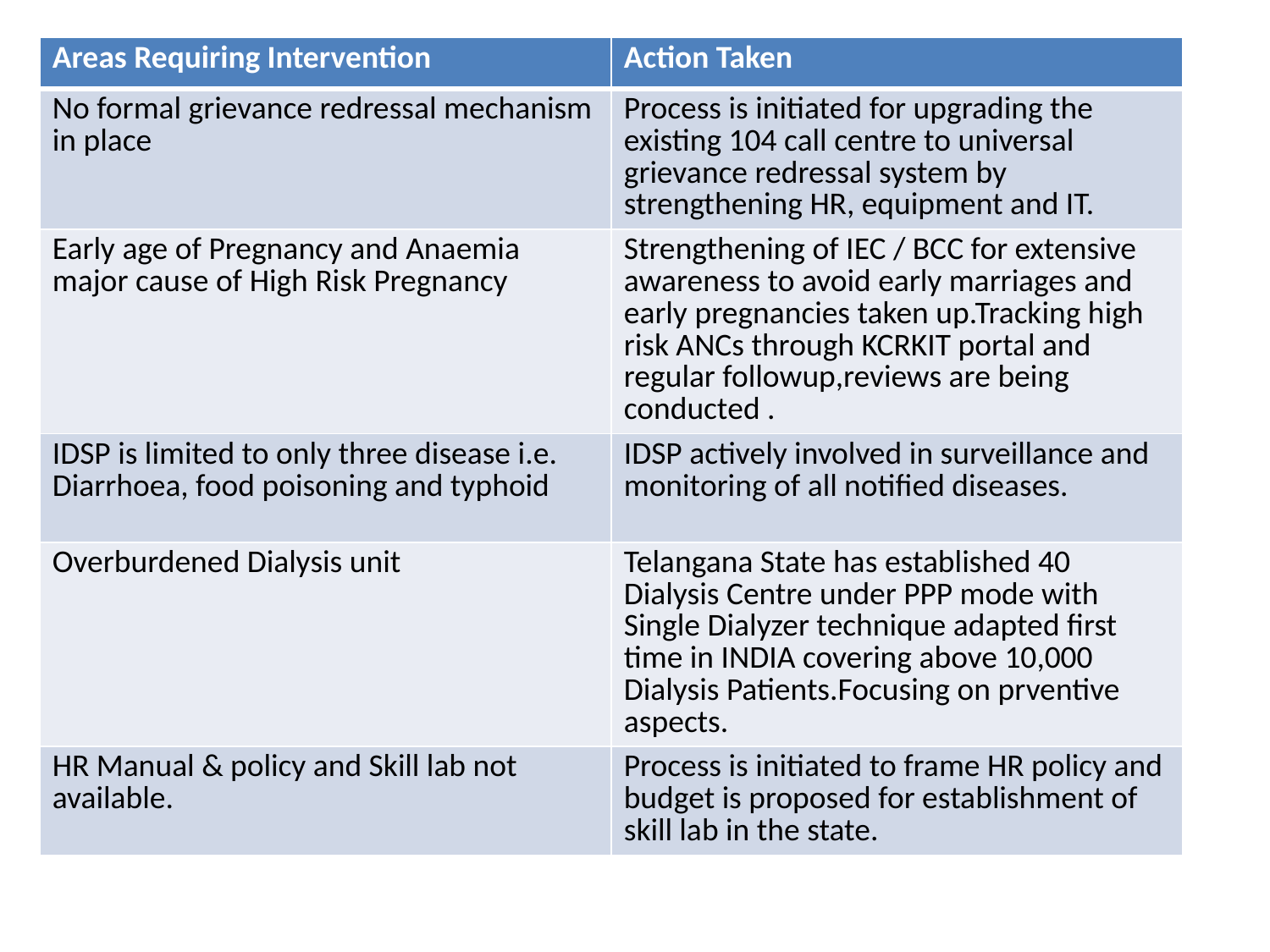

| Areas Requiring Intervention | Action Taken |
| --- | --- |
| No formal grievance redressal mechanism in place | Process is initiated for upgrading the existing 104 call centre to universal grievance redressal system by strengthening HR, equipment and IT. |
| Early age of Pregnancy and Anaemia major cause of High Risk Pregnancy | Strengthening of IEC / BCC for extensive awareness to avoid early marriages and early pregnancies taken up.Tracking high risk ANCs through KCRKIT portal and regular followup,reviews are being conducted . |
| IDSP is limited to only three disease i.e. Diarrhoea, food poisoning and typhoid | IDSP actively involved in surveillance and monitoring of all notified diseases. |
| Overburdened Dialysis unit | Telangana State has established 40 Dialysis Centre under PPP mode with Single Dialyzer technique adapted first time in INDIA covering above 10,000 Dialysis Patients.Focusing on prventive aspects. |
| HR Manual & policy and Skill lab not available. | Process is initiated to frame HR policy and budget is proposed for establishment of skill lab in the state. |